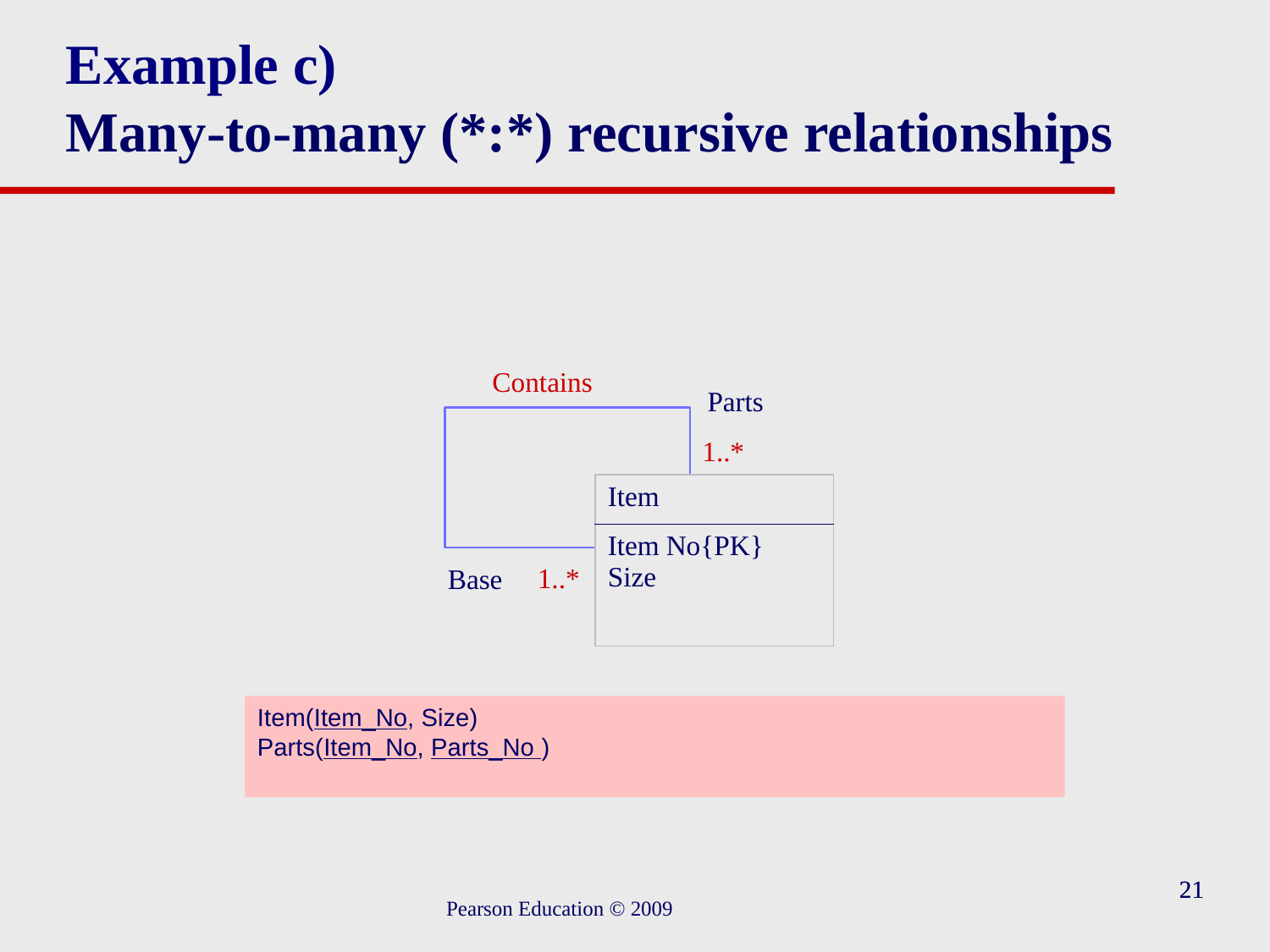

Example c)
Many-to-many (*:*) recursive relationships
Contains
Parts

1..*
| Item |
| --- |
| Item No{PK} Size |
Base
1..*
Item(Item_No, Size)
Parts(Item_No, Parts_No )

21
21
Pearson Education © 2009